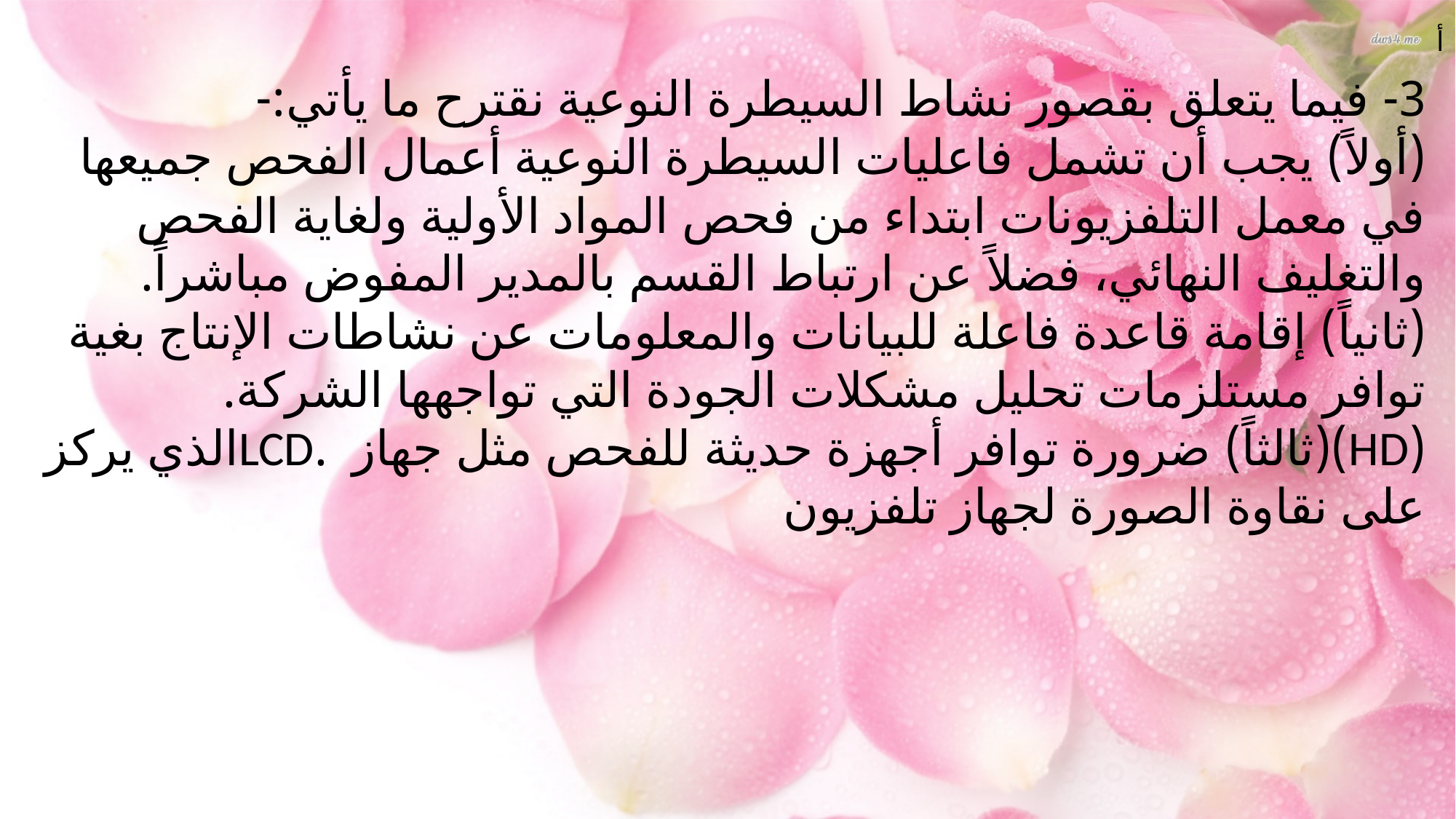

أ
3- فيما يتعلق بقصور نشاط السيطرة النوعية نقترح ما يأتي:-
(أولاً) يجب أن تشمل فاعليات السيطرة النوعية أعمال الفحص جميعها في معمل التلفزيونات ابتداء من فحص المواد الأولية ولغاية الفحص والتغليف النهائي، فضلاً عن ارتباط القسم بالمدير المفوض مباشراً.
(ثانياً) إقامة قاعدة فاعلة للبيانات والمعلومات عن نشاطات الإنتاج بغية توافر مستلزمات تحليل مشكلات الجودة التي تواجهها الشركة.
(HD)(ثالثاً) ضرورة توافر أجهزة حديثة للفحص مثل جهاز  .LCDالذي يركز على نقاوة الصورة لجهاز تلفزيون